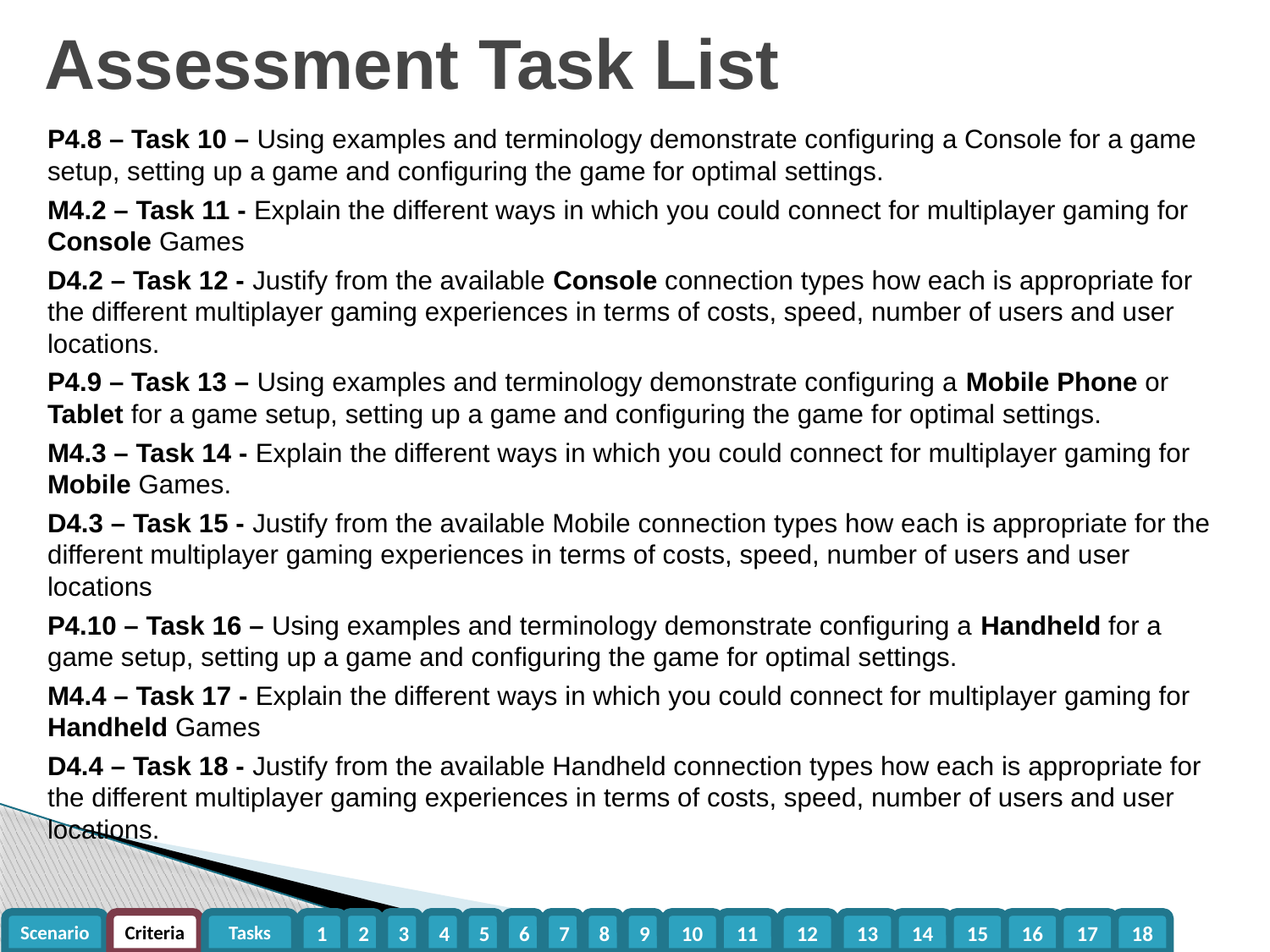

# Assessment Task List
P4.8 – Task 10 – Using examples and terminology demonstrate configuring a Console for a game setup, setting up a game and configuring the game for optimal settings.
M4.2 – Task 11 - Explain the different ways in which you could connect for multiplayer gaming for Console Games
D4.2 – Task 12 - Justify from the available Console connection types how each is appropriate for the different multiplayer gaming experiences in terms of costs, speed, number of users and user locations.
P4.9 – Task 13 – Using examples and terminology demonstrate configuring a Mobile Phone or Tablet for a game setup, setting up a game and configuring the game for optimal settings.
M4.3 – Task 14 - Explain the different ways in which you could connect for multiplayer gaming for Mobile Games.
D4.3 – Task 15 - Justify from the available Mobile connection types how each is appropriate for the different multiplayer gaming experiences in terms of costs, speed, number of users and user locations
P4.10 – Task 16 – Using examples and terminology demonstrate configuring a Handheld for a game setup, setting up a game and configuring the game for optimal settings.
M4.4 – Task 17 - Explain the different ways in which you could connect for multiplayer gaming for Handheld Games
D4.4 – Task 18 - Justify from the available Handheld connection types how each is appropriate for the different multiplayer gaming experiences in terms of costs, speed, number of users and user locations.